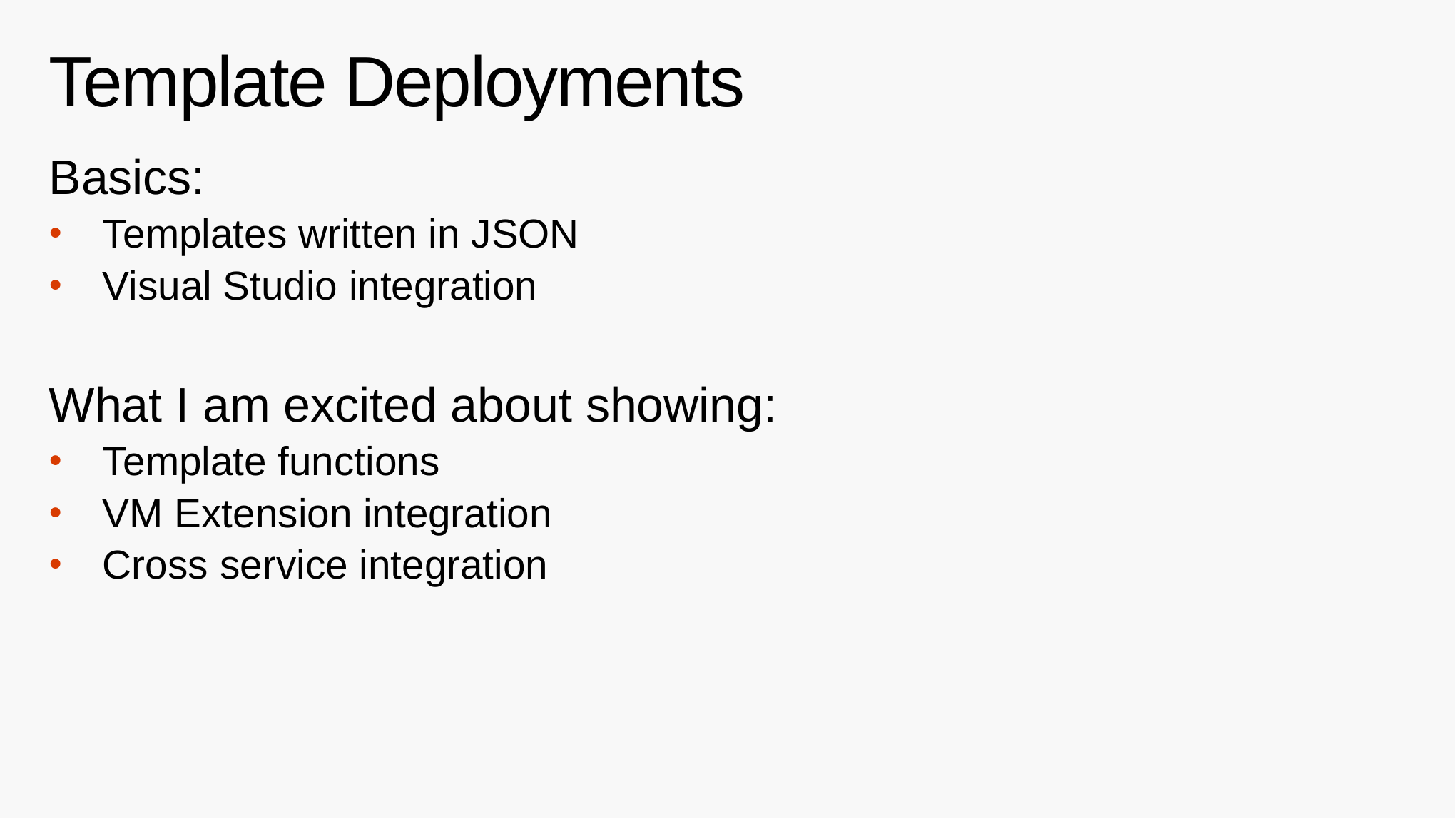

# Template Deployments
Basics:
Templates written in JSON
Visual Studio integration

What I am excited about showing:
Template functions
VM Extension integration
Cross service integration